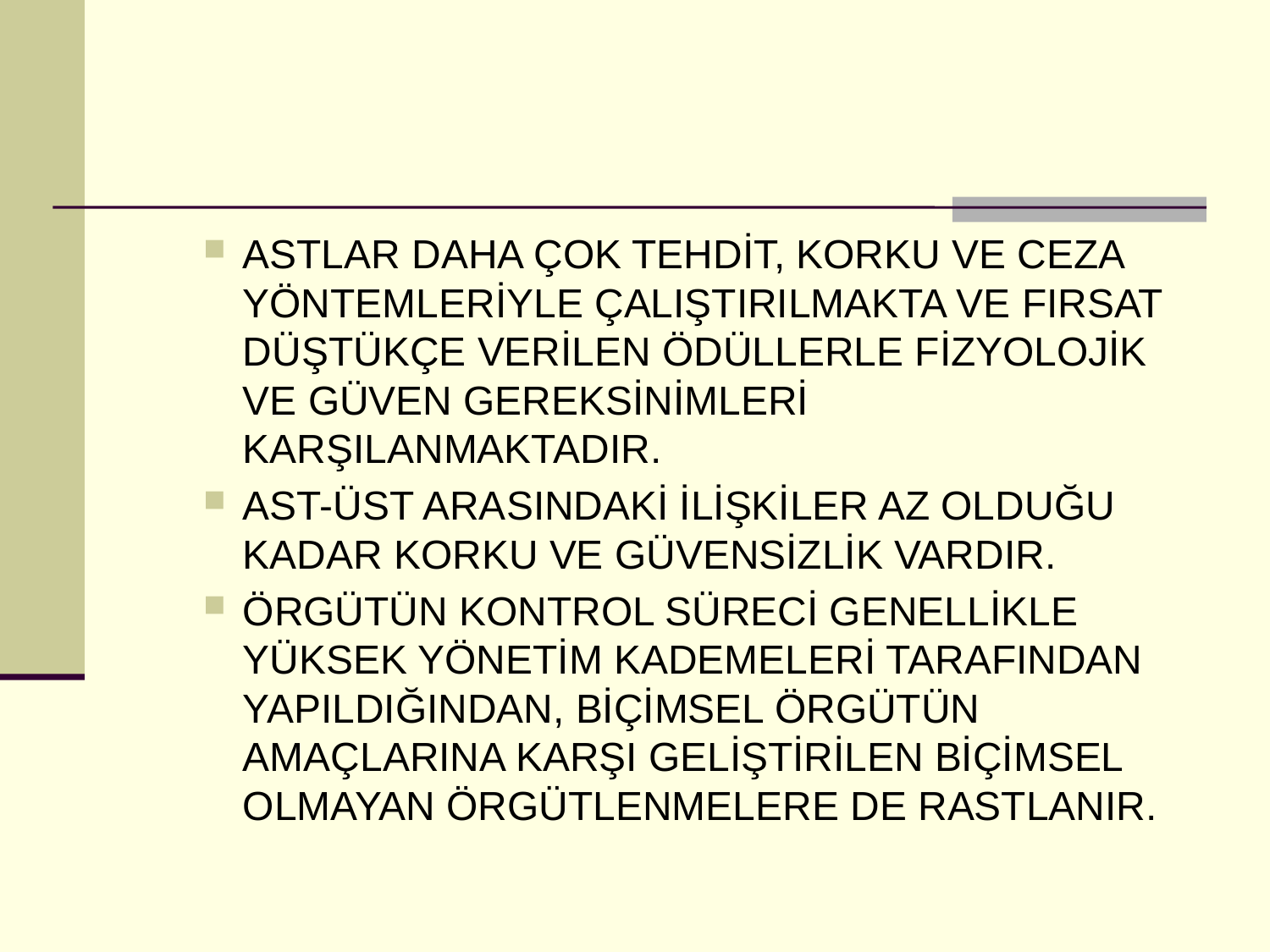

#
ASTLAR DAHA ÇOK TEHDİT, KORKU VE CEZA YÖNTEMLERİYLE ÇALIŞTIRILMAKTA VE FIRSAT DÜŞTÜKÇE VERİLEN ÖDÜLLERLE FİZYOLOJİK VE GÜVEN GEREKSİNİMLERİ KARŞILANMAKTADIR.
AST-ÜST ARASINDAKİ İLİŞKİLER AZ OLDUĞU KADAR KORKU VE GÜVENSİZLİK VARDIR.
ÖRGÜTÜN KONTROL SÜRECİ GENELLİKLE YÜKSEK YÖNETİM KADEMELERİ TARAFINDAN YAPILDIĞINDAN, BİÇİMSEL ÖRGÜTÜN AMAÇLARINA KARŞI GELİŞTİRİLEN BİÇİMSEL OLMAYAN ÖRGÜTLENMELERE DE RASTLANIR.